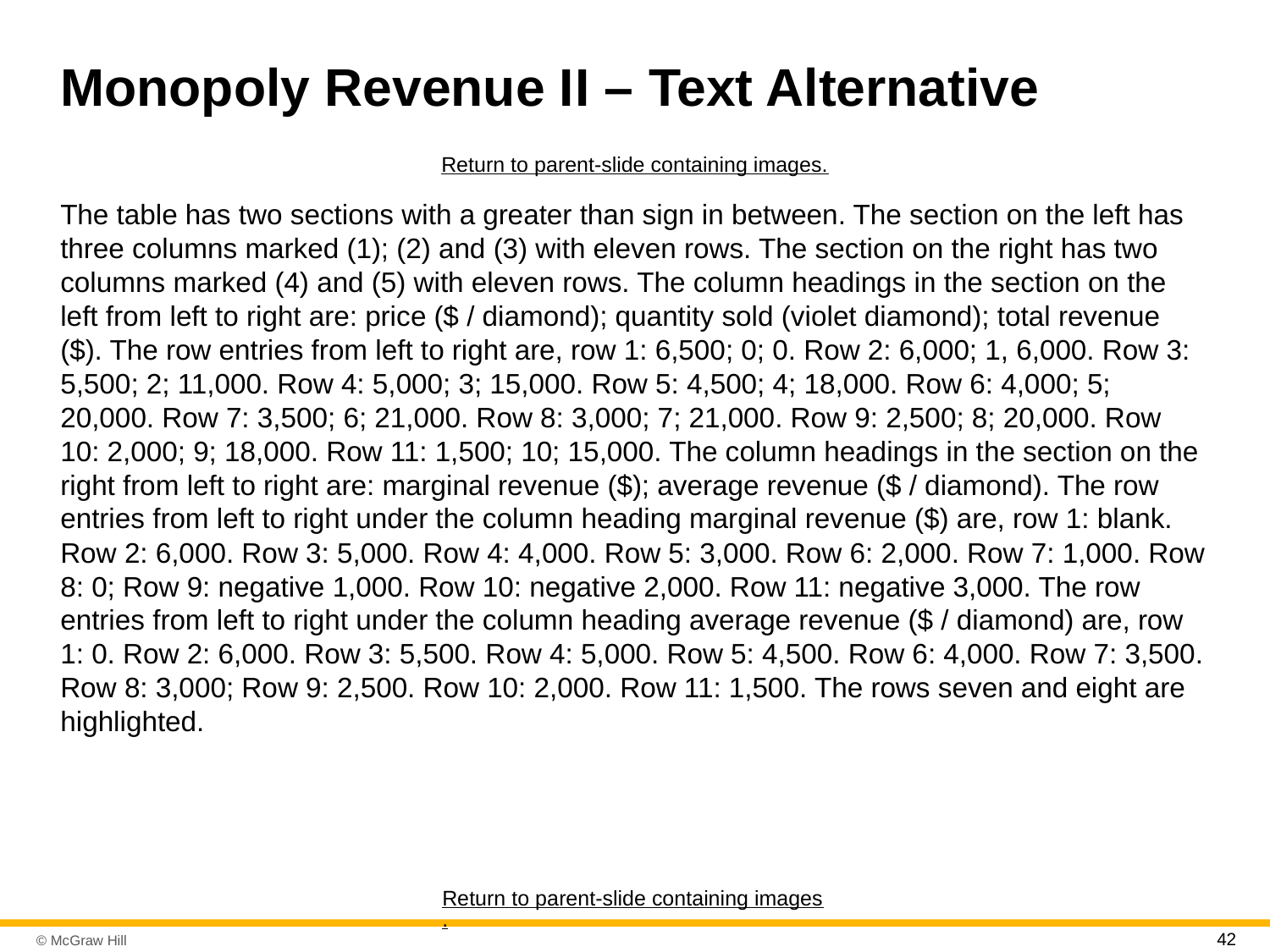

# Monopoly Revenue I I – Text Alternative
Return to parent-slide containing images.
The table has two sections with a greater than sign in between. The section on the left has three columns marked (1); (2) and (3) with eleven rows. The section on the right has two columns marked (4) and (5) with eleven rows. The column headings in the section on the left from left to right are: price ($ / diamond); quantity sold (violet diamond); total revenue ($). The row entries from left to right are, row 1: 6,500; 0; 0. Row 2: 6,000; 1, 6,000. Row 3: 5,500; 2; 11,000. Row 4: 5,000; 3; 15,000. Row 5: 4,500; 4; 18,000. Row 6: 4,000; 5; 20,000. Row 7: 3,500; 6; 21,000. Row 8: 3,000; 7; 21,000. Row 9: 2,500; 8; 20,000. Row 10: 2,000; 9; 18,000. Row 11: 1,500; 10; 15,000. The column headings in the section on the right from left to right are: marginal revenue ($); average revenue ($ / diamond). The row entries from left to right under the column heading marginal revenue ($) are, row 1: blank. Row 2: 6,000. Row 3: 5,000. Row 4: 4,000. Row 5: 3,000. Row 6: 2,000. Row 7: 1,000. Row 8: 0; Row 9: negative 1,000. Row 10: negative 2,000. Row 11: negative 3,000. The row entries from left to right under the column heading average revenue ($ / diamond) are, row 1: 0. Row 2: 6,000. Row 3: 5,500. Row 4: 5,000. Row 5: 4,500. Row 6: 4,000. Row 7: 3,500. Row 8: 3,000; Row 9: 2,500. Row 10: 2,000. Row 11: 1,500. The rows seven and eight are highlighted.
Return to parent-slide containing images.